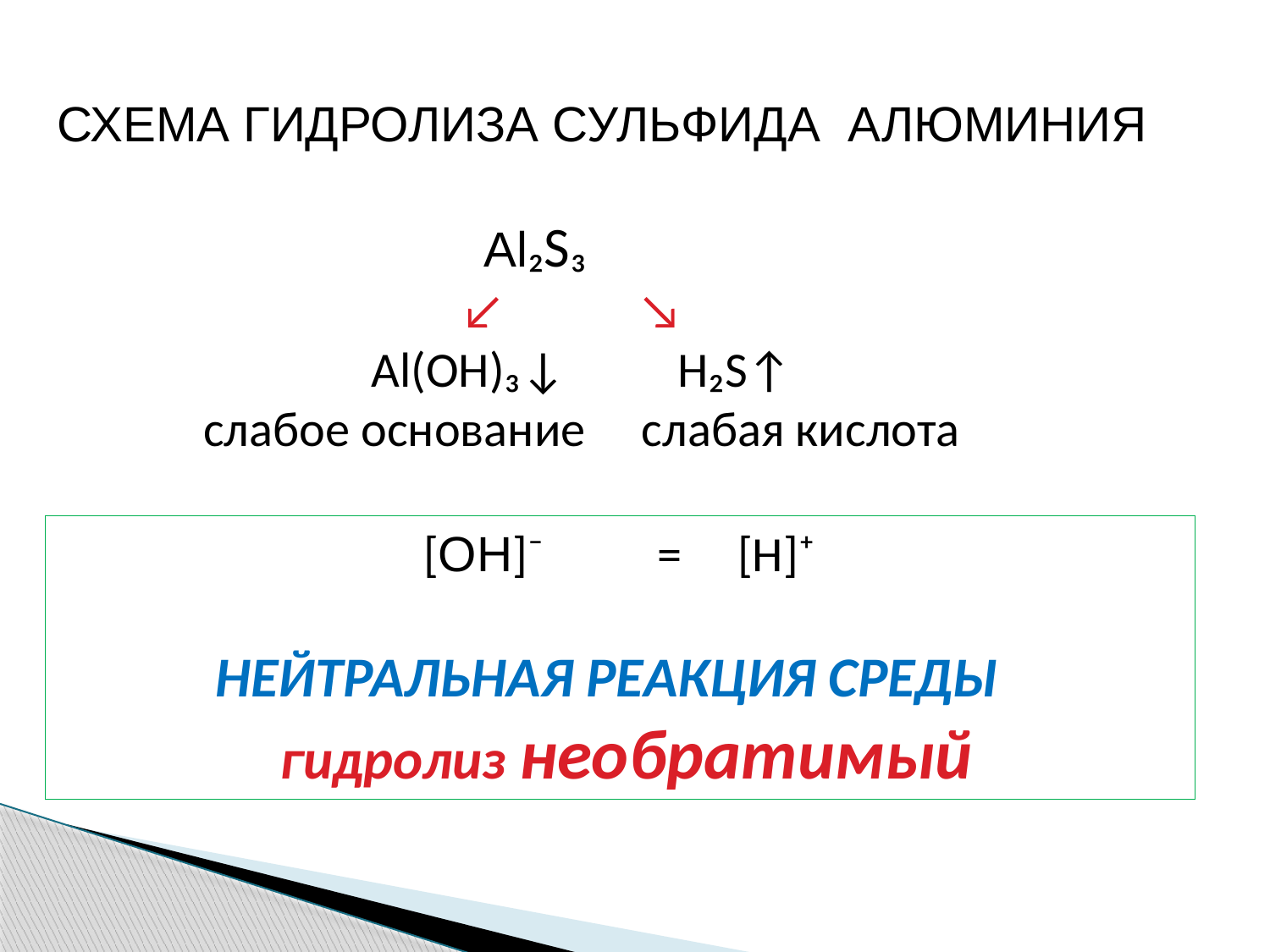

СХЕМА ГИДРОЛИЗА СУЛЬФИДА  АЛЮМИНИЯ

                               Al₂S₃
                                    ↙            ↘
                            Al(OH)₃↓          H₂S↑
             слабое основание     слабая кислота
[OH]⁻          =     [H]⁺

НЕЙТРАЛЬНАЯ РЕАКЦИЯ СРЕДЫ
 гидролиз необратимый